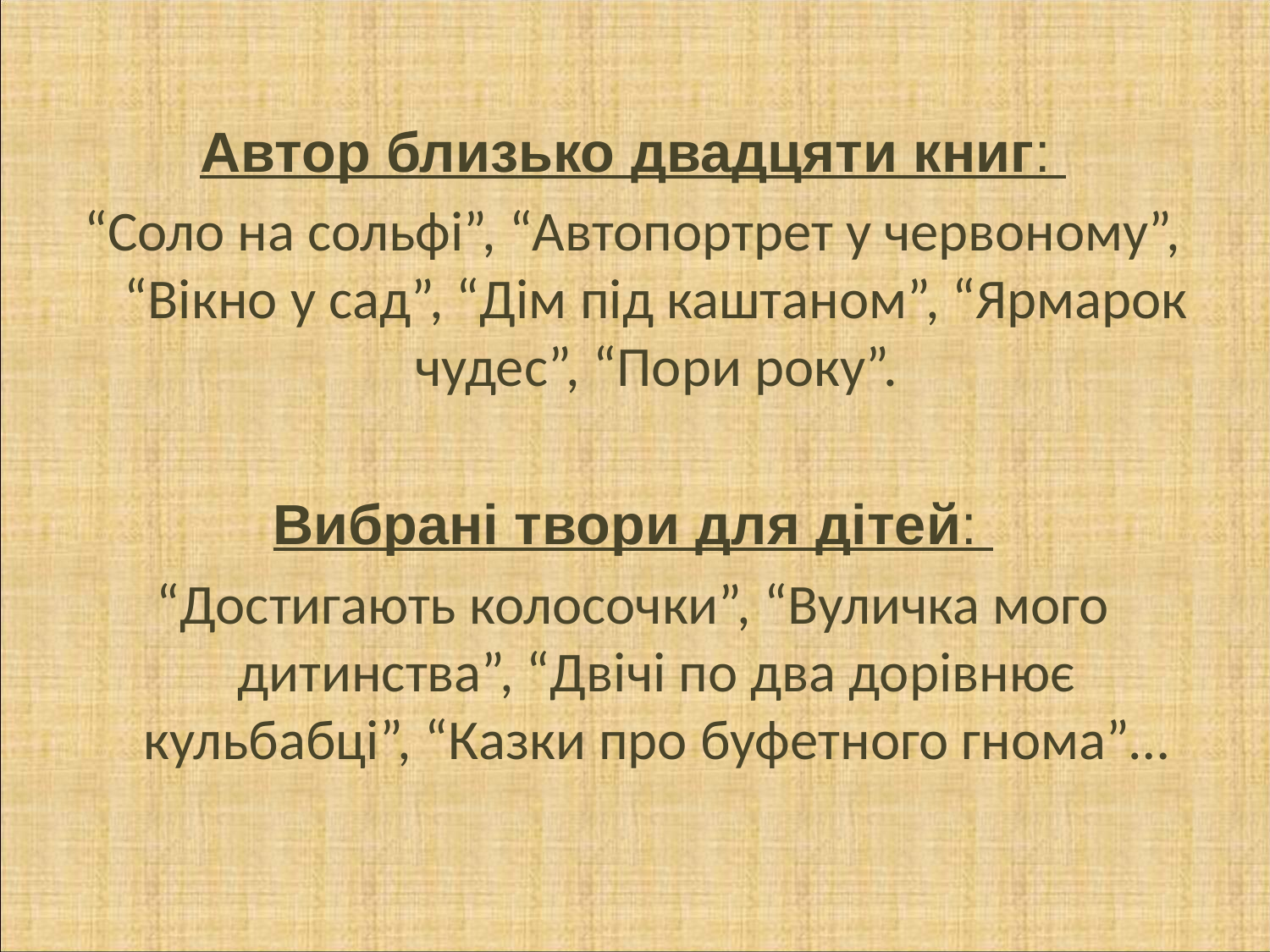

Автор близько двадцяти книг:
“Соло на сольфі”, “Автопортрет у червоному”, “Вікно у сад”, “Дім під каштаном”, “Ярмарок чудес”, “Пори року”.

Вибрані твори для дітей:
“Достигають колосочки”, “Вуличка мого дитинства”, “Двічі по два дорівнює кульбабці”, “Казки про буфетного гнома”…